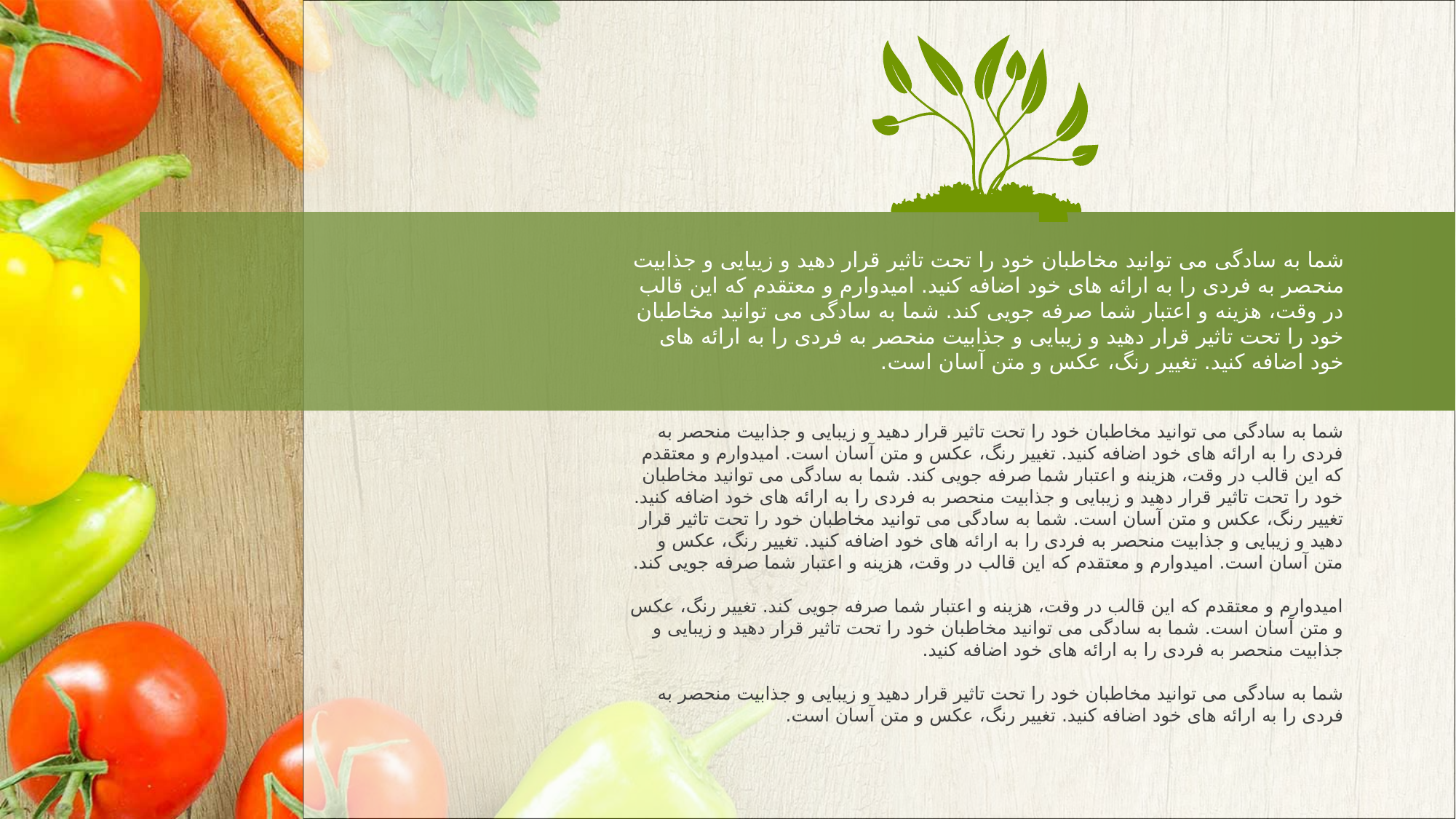

شما به سادگی می توانید مخاطبان خود را تحت تاثیر قرار دهید و زیبایی و جذابیت منحصر به فردی را به ارائه های خود اضافه کنید. امیدوارم و معتقدم که این قالب در وقت، هزینه و اعتبار شما صرفه جویی کند. شما به سادگی می توانید مخاطبان خود را تحت تاثیر قرار دهید و زیبایی و جذابیت منحصر به فردی را به ارائه های خود اضافه کنید. تغییر رنگ، عکس و متن آسان است.
شما به سادگی می توانید مخاطبان خود را تحت تاثیر قرار دهید و زیبایی و جذابیت منحصر به فردی را به ارائه های خود اضافه کنید. تغییر رنگ، عکس و متن آسان است. امیدوارم و معتقدم که این قالب در وقت، هزینه و اعتبار شما صرفه جویی کند. شما به سادگی می توانید مخاطبان خود را تحت تاثیر قرار دهید و زیبایی و جذابیت منحصر به فردی را به ارائه های خود اضافه کنید. تغییر رنگ، عکس و متن آسان است. شما به سادگی می توانید مخاطبان خود را تحت تاثیر قرار دهید و زیبایی و جذابیت منحصر به فردی را به ارائه های خود اضافه کنید. تغییر رنگ، عکس و متن آسان است. امیدوارم و معتقدم که این قالب در وقت، هزینه و اعتبار شما صرفه جویی کند.

امیدوارم و معتقدم که این قالب در وقت، هزینه و اعتبار شما صرفه جویی کند. تغییر رنگ، عکس و متن آسان است. شما به سادگی می توانید مخاطبان خود را تحت تاثیر قرار دهید و زیبایی و جذابیت منحصر به فردی را به ارائه های خود اضافه کنید.

شما به سادگی می توانید مخاطبان خود را تحت تاثیر قرار دهید و زیبایی و جذابیت منحصر به فردی را به ارائه های خود اضافه کنید. تغییر رنگ، عکس و متن آسان است.